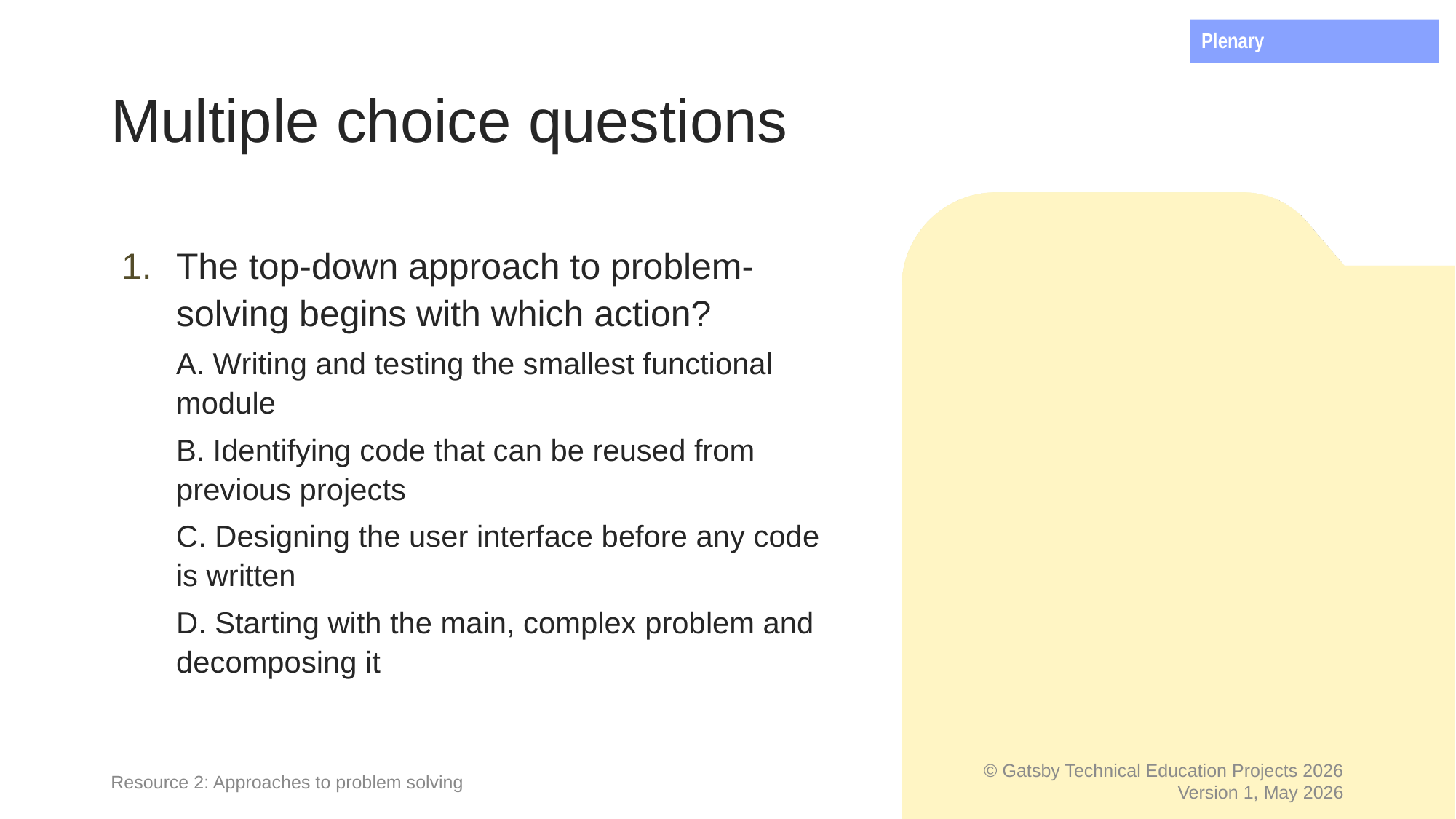

Plenary
# Multiple choice questions
The top-down approach to problem-solving begins with which action?
A. Writing and testing the smallest functional module
B. Identifying code that can be reused from previous projects
C. Designing the user interface before any code is written
D. Starting with the main, complex problem and decomposing it
Resource 2: Approaches to problem solving